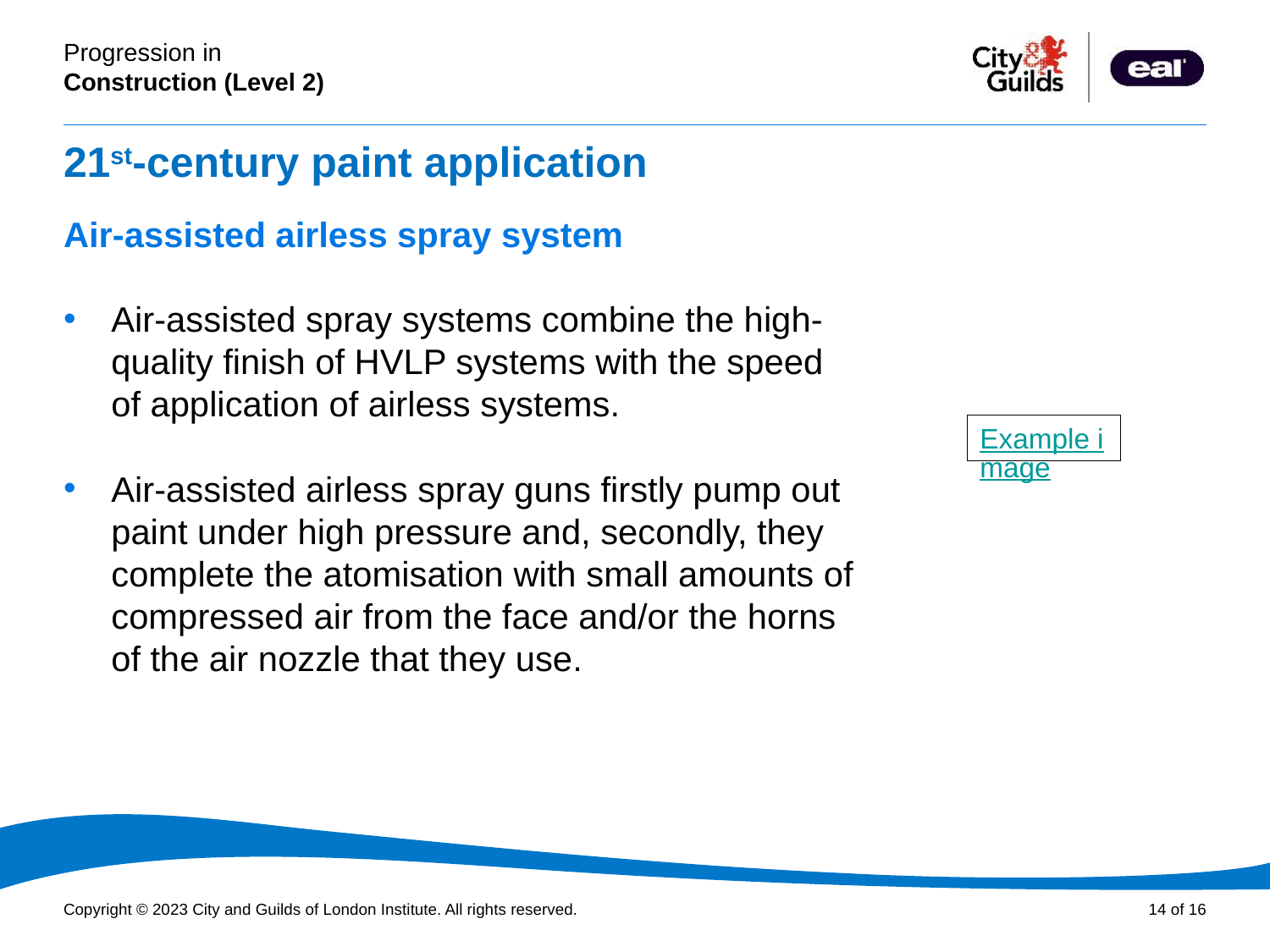

# 21st-century paint application
Air-assisted airless spray system

Air-assisted spray systems combine the high-quality finish of HVLP systems with the speed of application of airless systems.

Air-assisted airless spray guns firstly pump out paint under high pressure and, secondly, they complete the atomisation with small amounts of compressed air from the face and/or the horns of the air nozzle that they use.

Example image